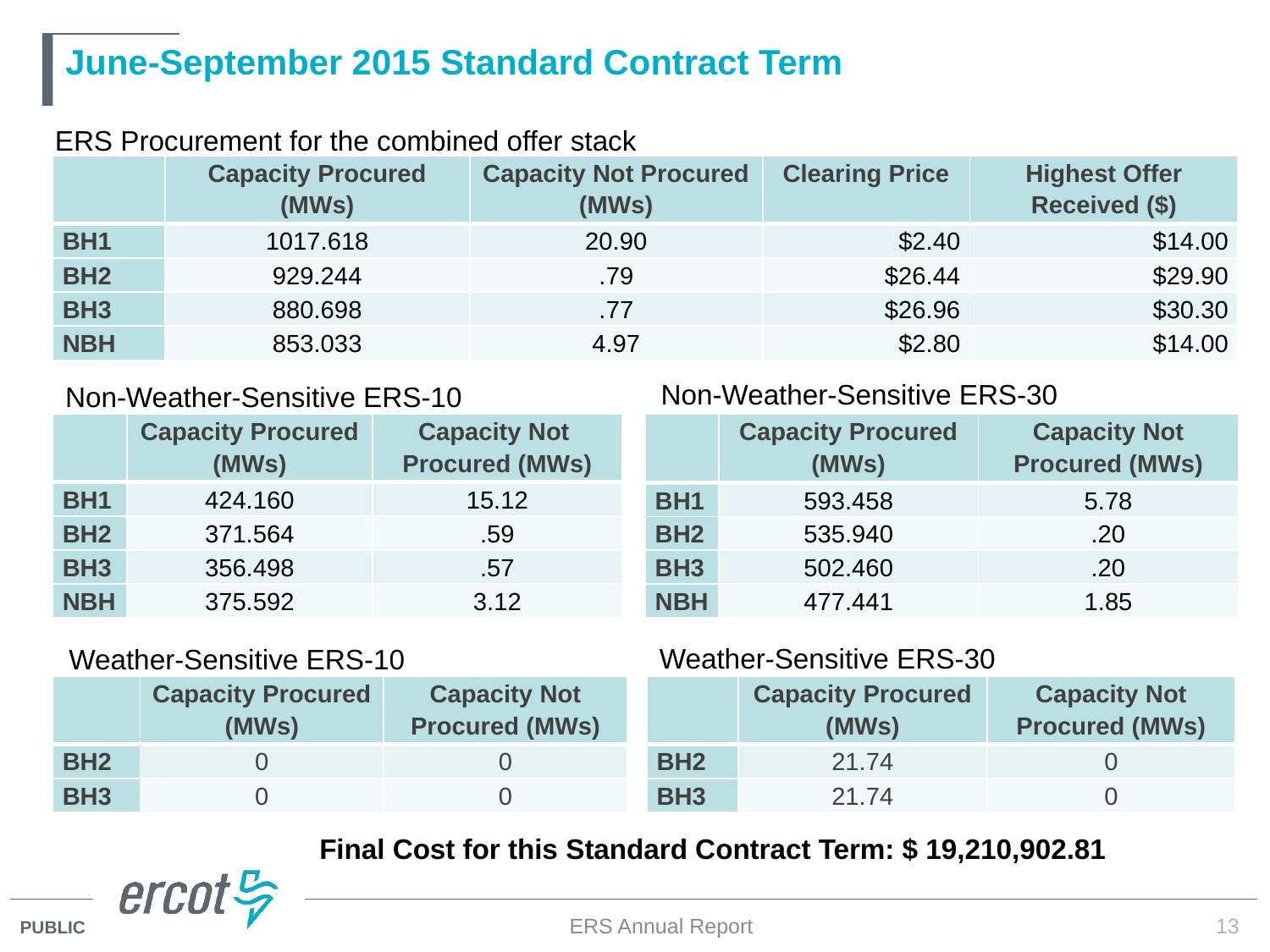

# June-September 2015 Standard Contract Term
ERS Procurement for the combined offer stack
|  | Capacity Procured (MWs) | Capacity Not Procured (MWs) | Clearing Price | Highest Offer Received ($) |
| --- | --- | --- | --- | --- |
| BH1 | 1017.618 | 20.90 | $2.40 | $14.00 |
| BH2 | 929.244 | .79 | $26.44 | $29.90 |
| BH3 | 880.698 | .77 | $26.96 | $30.30 |
| NBH | 853.033 | 4.97 | $2.80 | $14.00 |
Non-Weather-Sensitive ERS-30
Non-Weather-Sensitive ERS-10
|  | Capacity Procured (MWs) | Capacity Not Procured (MWs) |
| --- | --- | --- |
| BH1 | 424.160 | 15.12 |
| BH2 | 371.564 | .59 |
| BH3 | 356.498 | .57 |
| NBH | 375.592 | 3.12 |
|  | Capacity Procured (MWs) | Capacity Not Procured (MWs) |
| --- | --- | --- |
| BH1 | 593.458 | 5.78 |
| BH2 | 535.940 | .20 |
| BH3 | 502.460 | .20 |
| NBH | 477.441 | 1.85 |
Weather-Sensitive ERS-30
Weather-Sensitive ERS-10
|  | Capacity Procured (MWs) | Capacity Not Procured (MWs) |
| --- | --- | --- |
| BH2 | 0 | 0 |
| BH3 | 0 | 0 |
|  | Capacity Procured (MWs) | Capacity Not Procured (MWs) |
| --- | --- | --- |
| BH2 | 21.74 | 0 |
| BH3 | 21.74 | 0 |
Final Cost for this Standard Contract Term: $ 19,210,902.81
ERS Annual Report
13